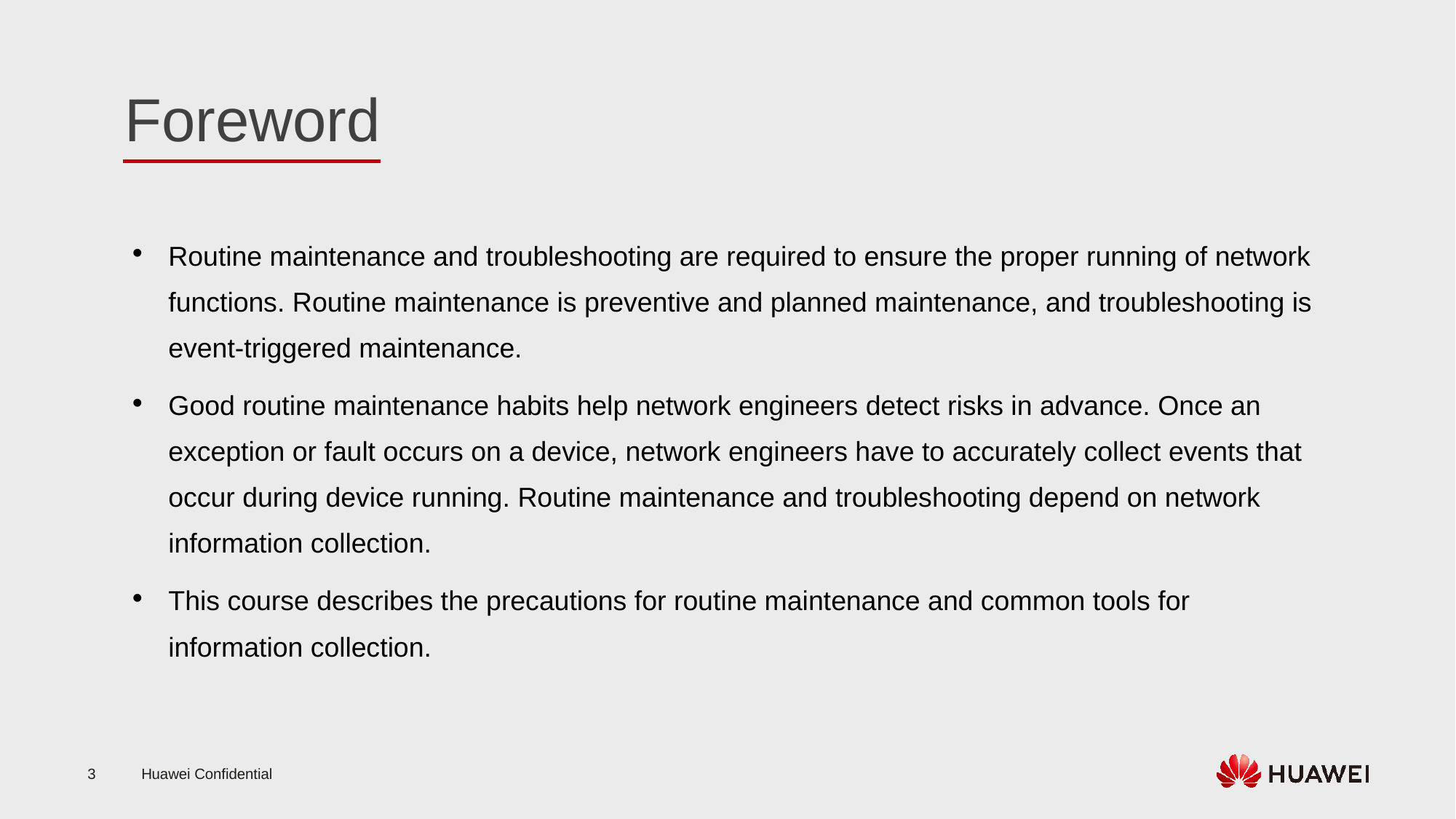

Routine maintenance and troubleshooting are required to ensure the proper running of network functions. Routine maintenance is preventive and planned maintenance, and troubleshooting is event-triggered maintenance.
Good routine maintenance habits help network engineers detect risks in advance. Once an exception or fault occurs on a device, network engineers have to accurately collect events that occur during device running. Routine maintenance and troubleshooting depend on network information collection.
This course describes the precautions for routine maintenance and common tools for information collection.